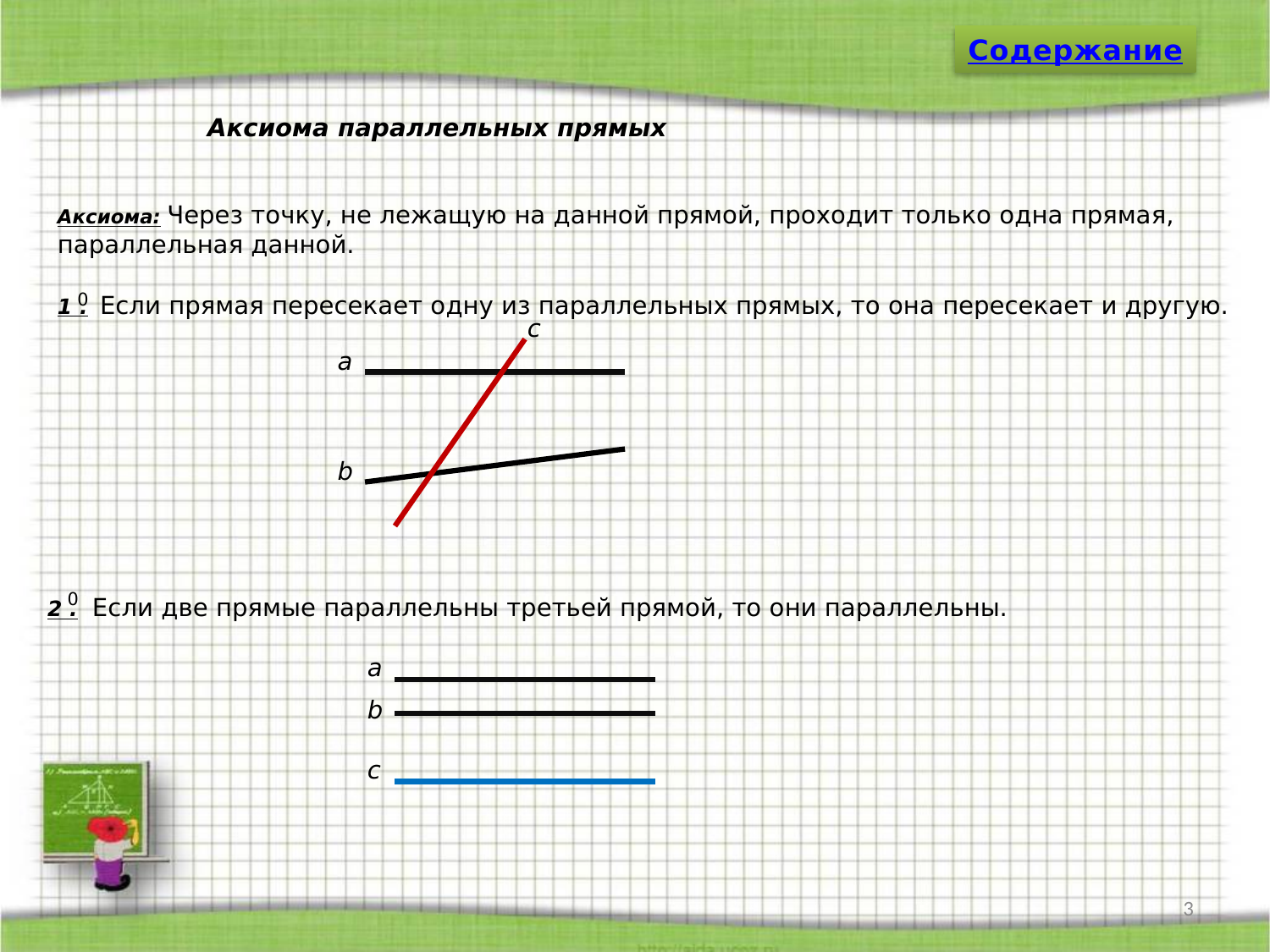

Содержание
Аксиома параллельных прямых
Аксиома: Через точку, не лежащую на данной прямой, проходит только одна прямая, параллельная данной.
0
1 .  Если прямая пересекает одну из параллельных прямых, то она пересекает и другую.
с
а
b
0
2 .  Если две прямые параллельны третьей прямой, то они параллельны.
а
b
с
3